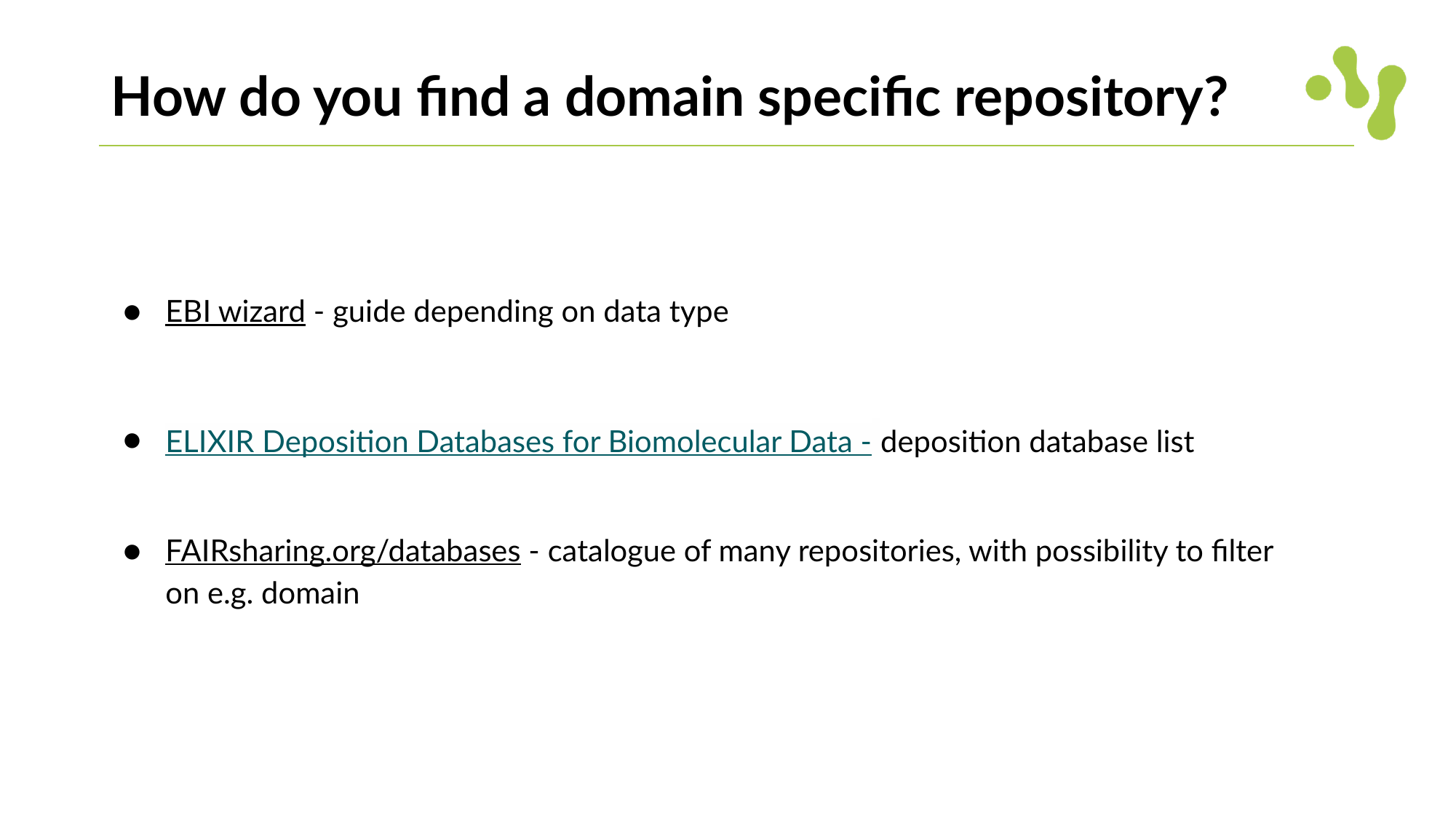

# How do you find a domain specific repository?

EBI wizard - guide depending on data type

ELIXIR Deposition Databases for Biomolecular Data - deposition database list

FAIRsharing.org/databases - catalogue of many repositories, with possibility to filter on e.g. domain